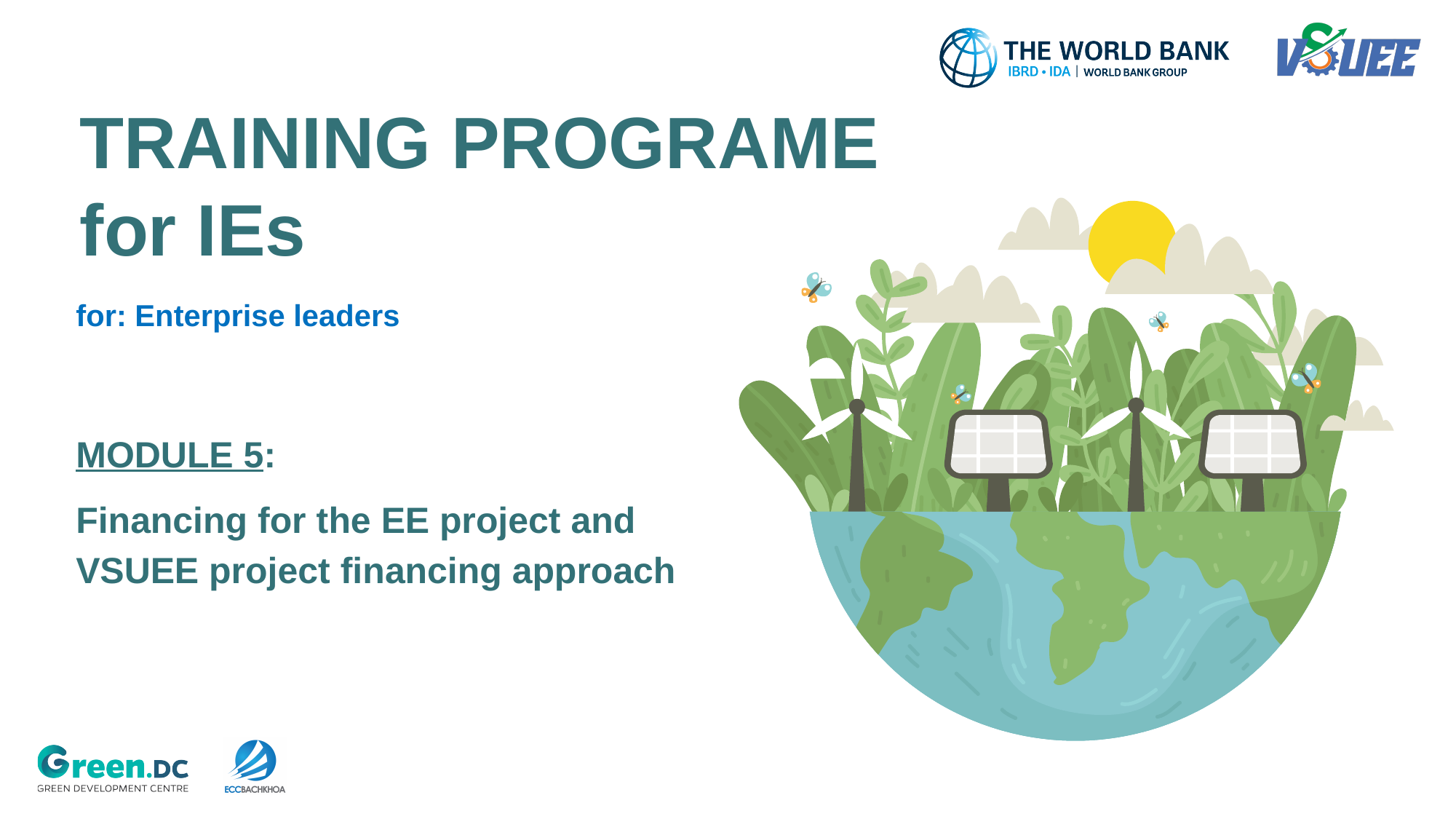

TRAINING PROGRAME for IEs

for: Enterprise leaders
MODULE 5:
Financing for the EE project and VSUEE project financing approach